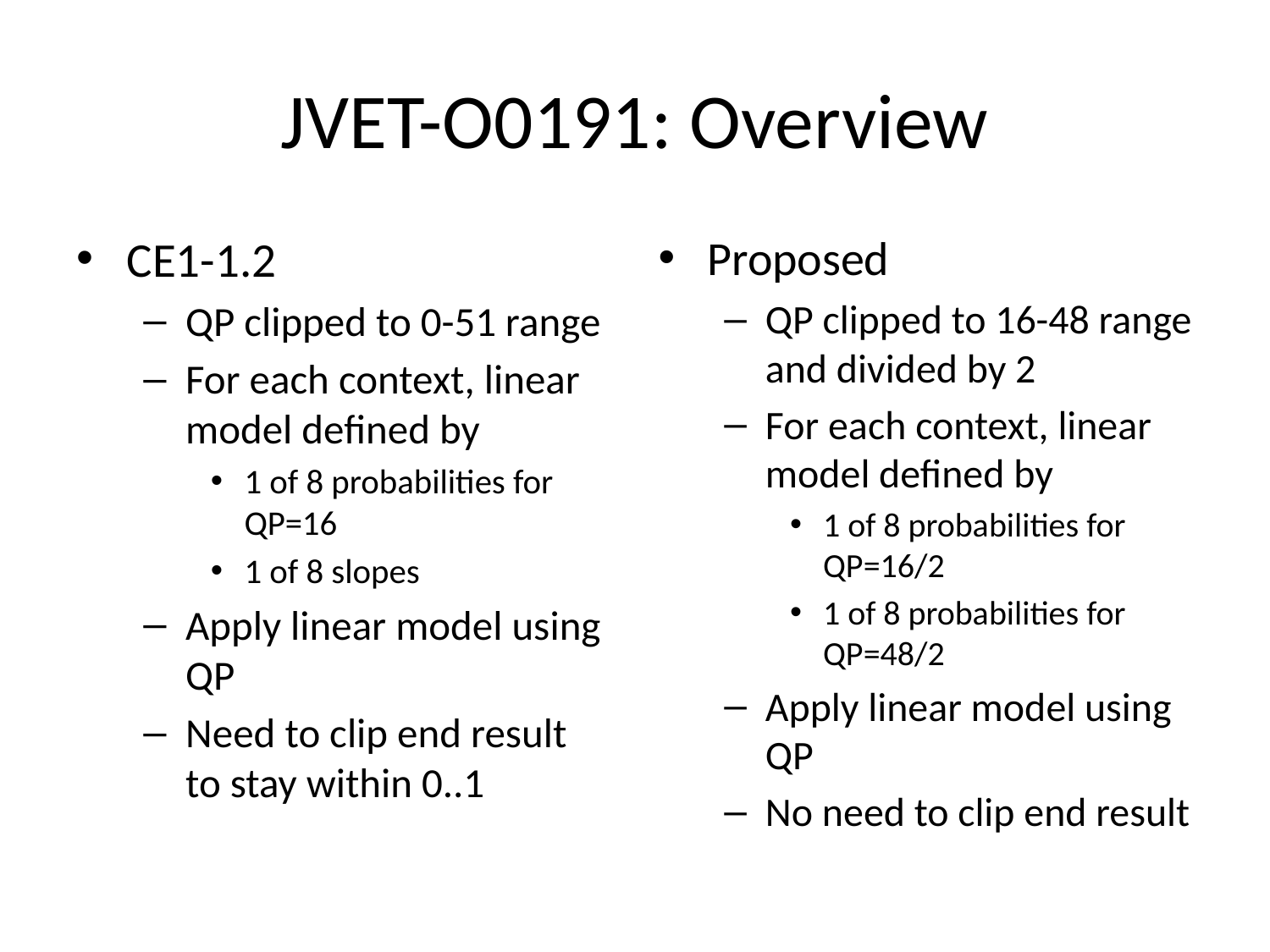

# JVET-O0191: Overview
CE1-1.2
QP clipped to 0-51 range
For each context, linear model defined by
1 of 8 probabilities for QP=16
1 of 8 slopes
Apply linear model using QP
Need to clip end result to stay within 0..1

Proposed
QP clipped to 16-48 range and divided by 2
For each context, linear model defined by
1 of 8 probabilities for QP=16/2
1 of 8 probabilities for QP=48/2
Apply linear model using QP
No need to clip end result